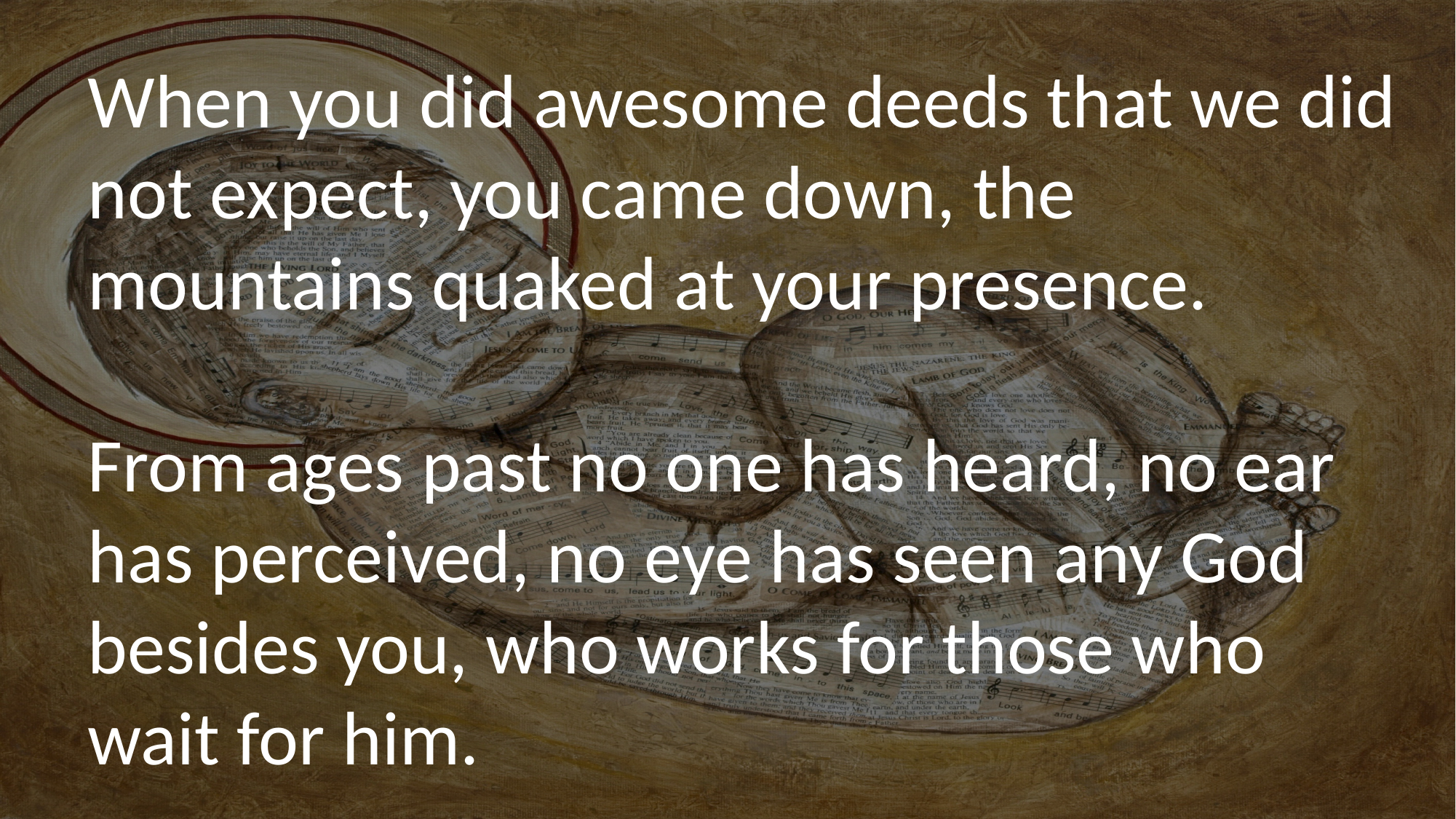

When you did awesome deeds that we did not expect, you came down, the mountains quaked at your presence.

From ages past no one has heard, no ear has perceived, no eye has seen any God besides you, who works for those who wait for him.